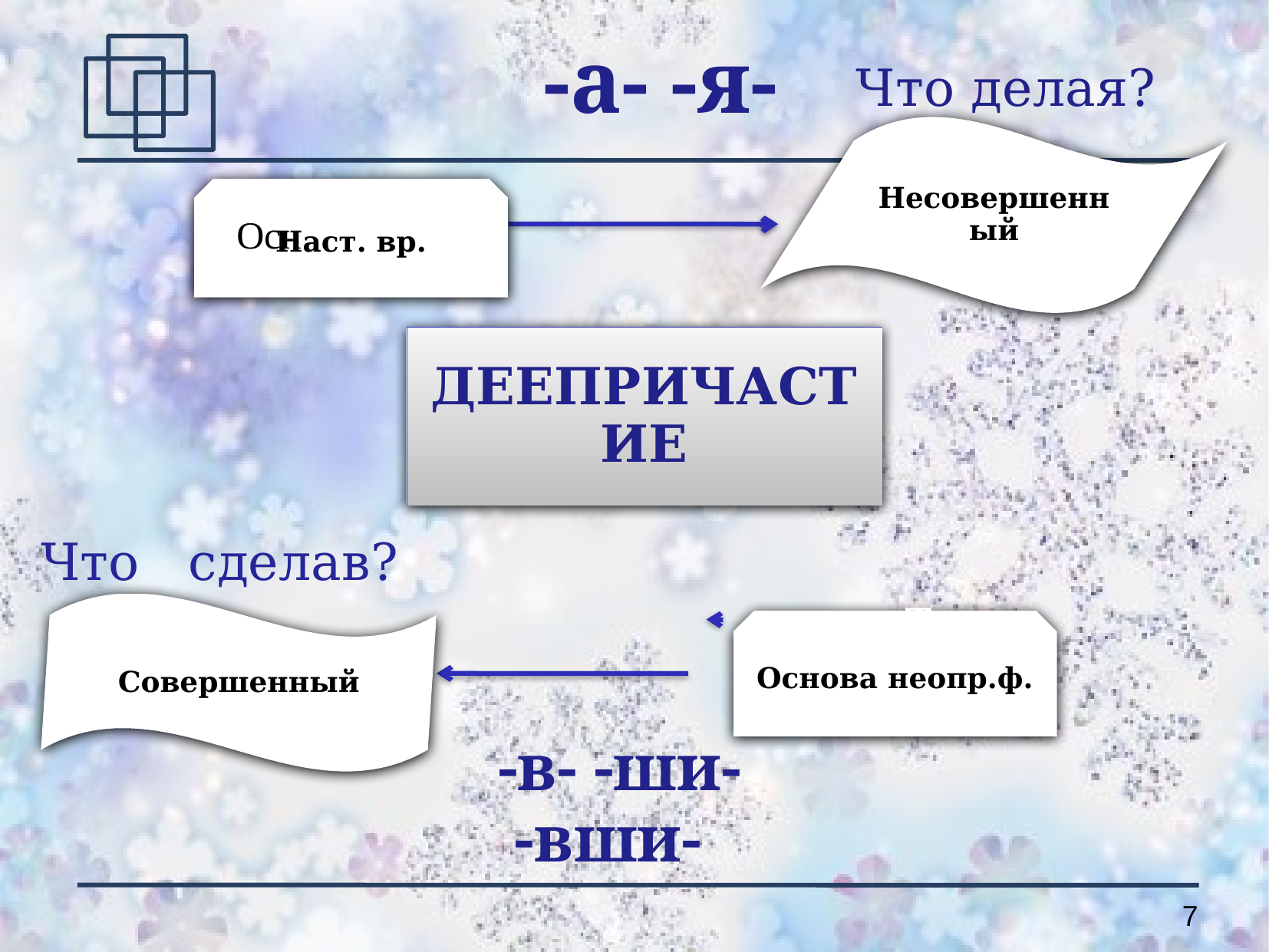

Что делая?
            Осн.

Что   сделав?
 -а- -я-
Несовершенный
Наст. вр.
#
ДЕЕПРИЧАСТИЕ

Т

Совершенный
Основа неопр.ф.
    -в- -ши-
     -вши-